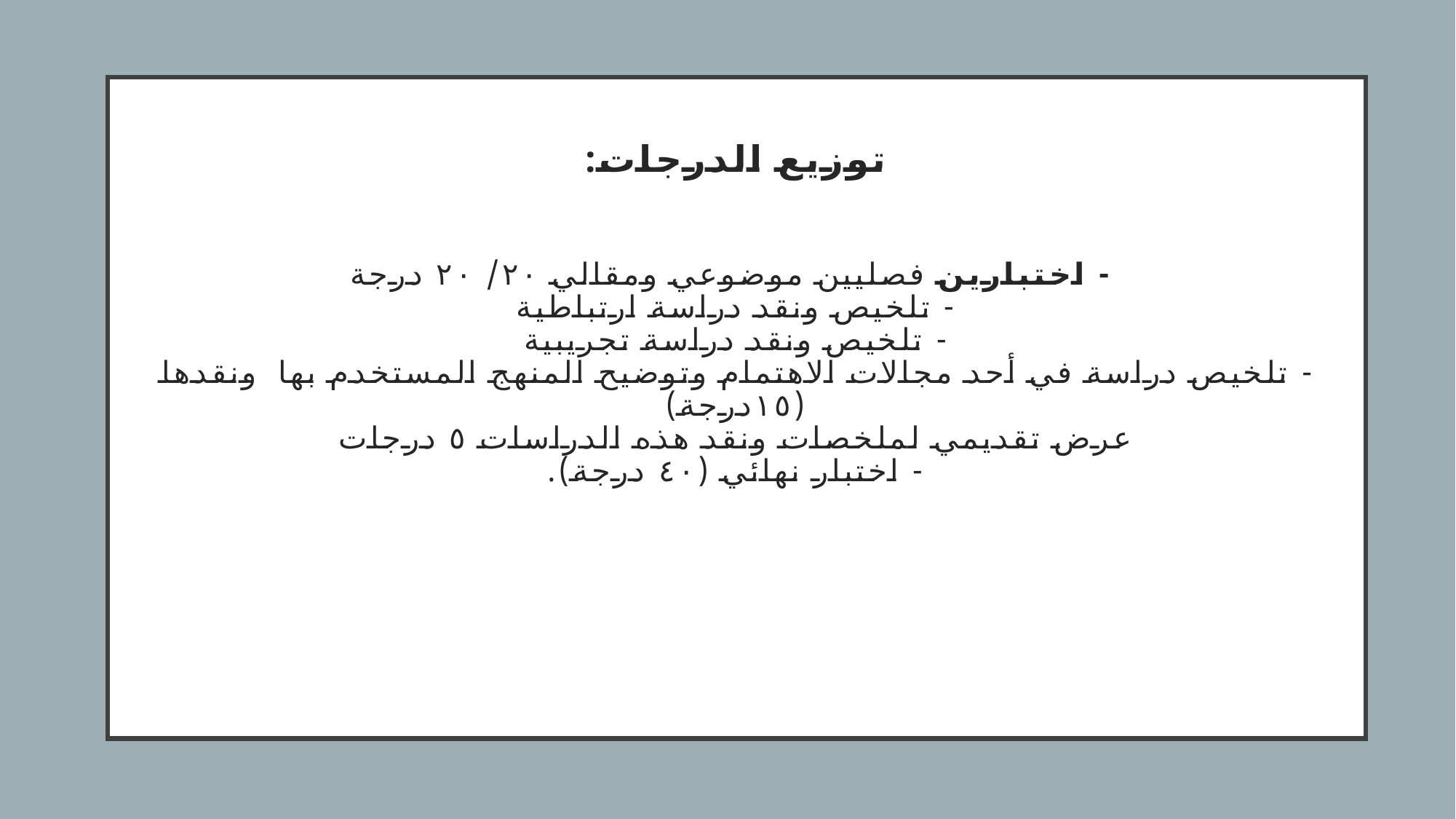

# توزيع الدرجات: - اختبارين فصليين موضوعي ومقالي ٢٠/ ٢٠ درجة - تلخيص ونقد دراسة ارتباطية - تلخيص ونقد دراسة تجريبية - تلخيص دراسة في أحد مجالات الاهتمام وتوضيح المنهج المستخدم بها  ونقدها (١٥درجة) عرض تقديمي لملخصات ونقد هذه الدراسات ٥ درجات - اختبار نهائي (٤٠ درجة).